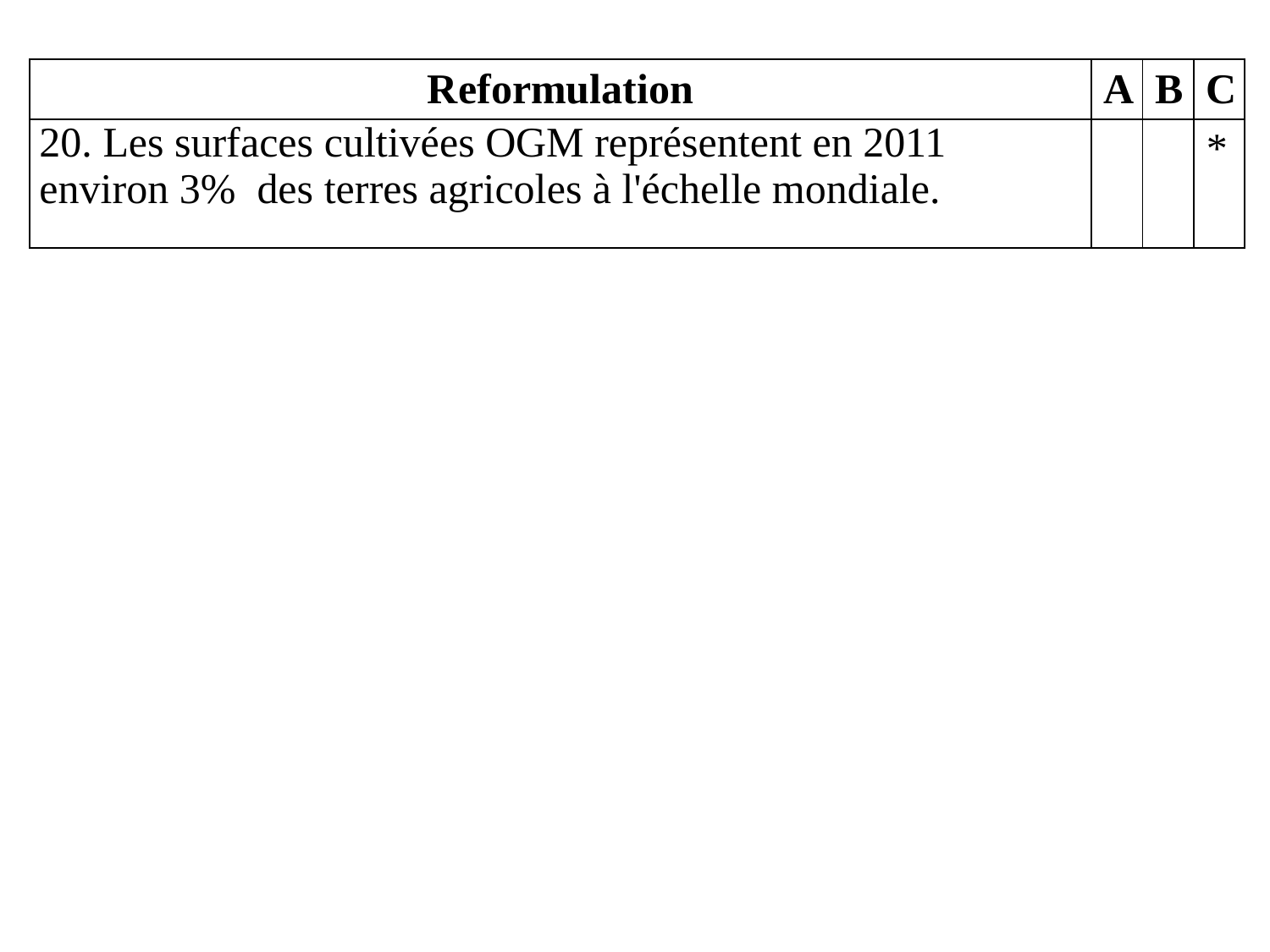

| Reformulation | A | B | C |
| --- | --- | --- | --- |
| 20. Les surfaces cultivées OGM représentent en 2011 environ 3% des terres agricoles à l'échelle mondiale. |  |  | \* |